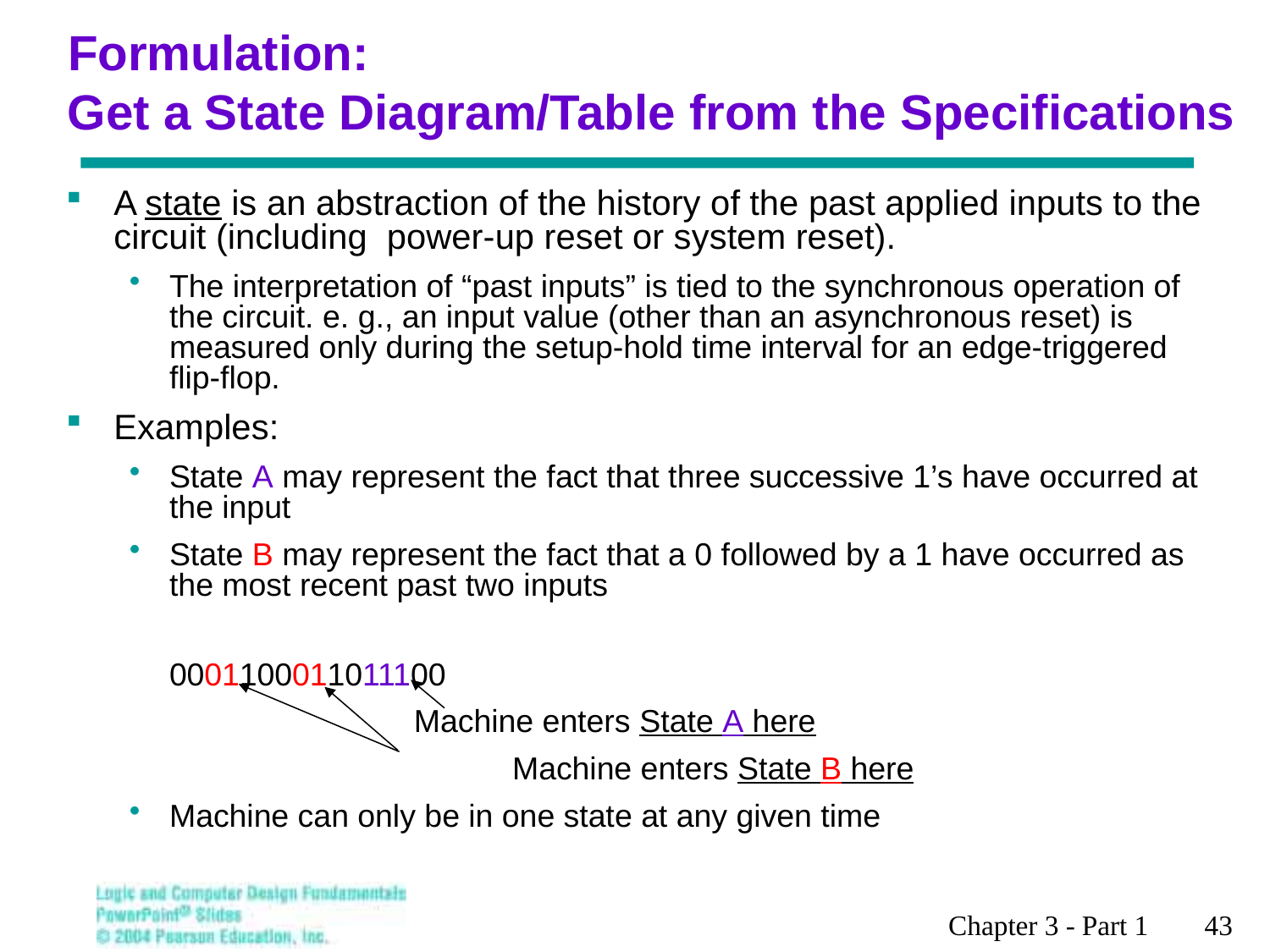

# Formulation: Get a State Diagram/Table from the Specifications
A state is an abstraction of the history of the past applied inputs to the circuit (including  power-up reset or system reset).
The interpretation of “past inputs” is tied to the synchronous operation of the circuit. e. g., an input value (other than an asynchronous reset) is measured only during the setup-hold time interval for an edge-triggered flip-flop.
Examples:
State A may represent the fact that three successive 1’s have occurred at the input
State B may represent the fact that a 0 followed by a 1 have occurred as the most recent past two inputs

	0001100011011100
                                Machine enters State A here
			          Machine enters State B here
Machine can only be in one state at any given time

Chapter 3 - Part 1        43